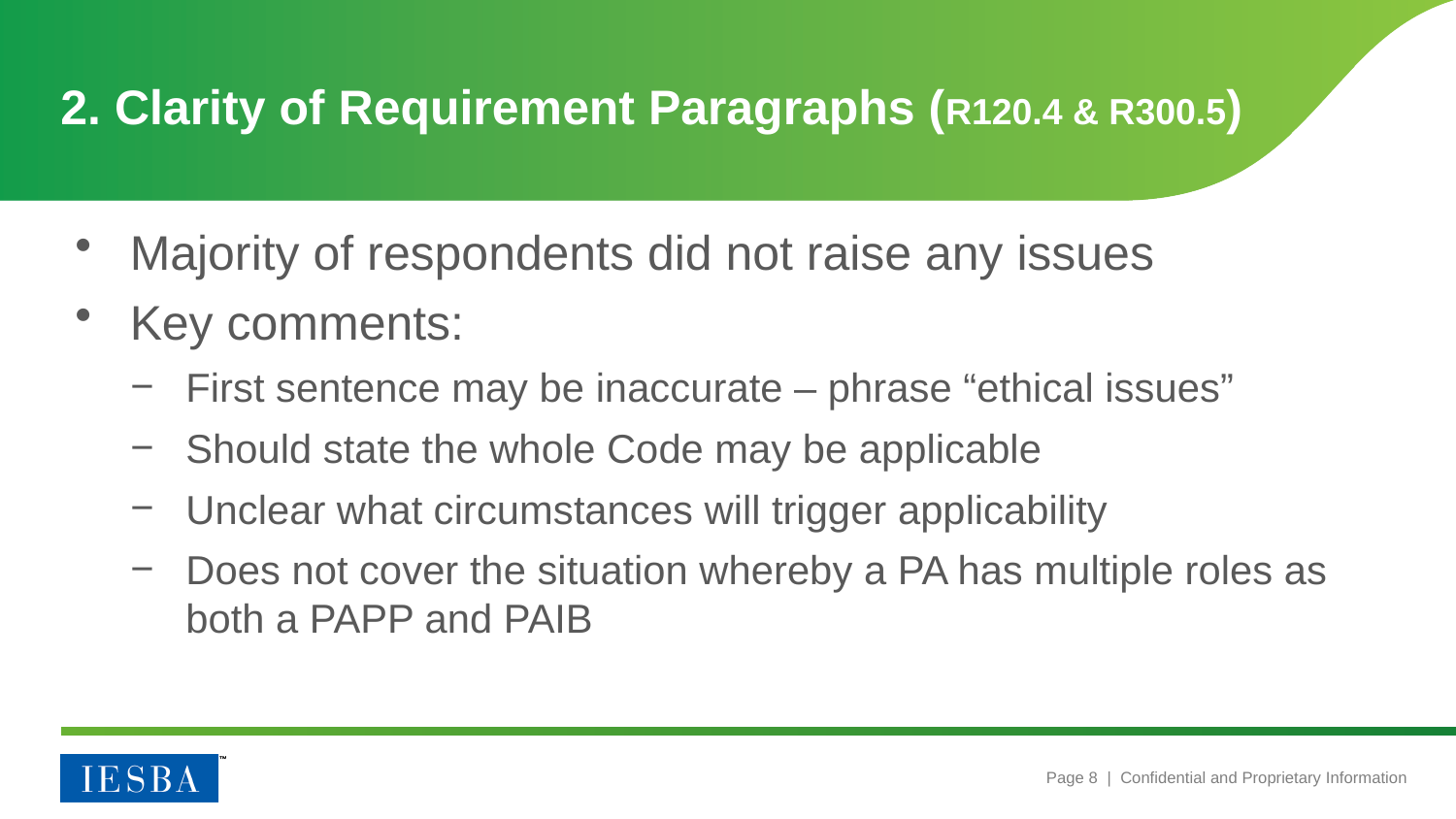

# 2. Clarity of Requirement Paragraphs (R120.4 & R300.5)
Majority of respondents did not raise any issues
Key comments:
First sentence may be inaccurate – phrase “ethical issues”
Should state the whole Code may be applicable
Unclear what circumstances will trigger applicability
Does not cover the situation whereby a PA has multiple roles as both a PAPP and PAIB